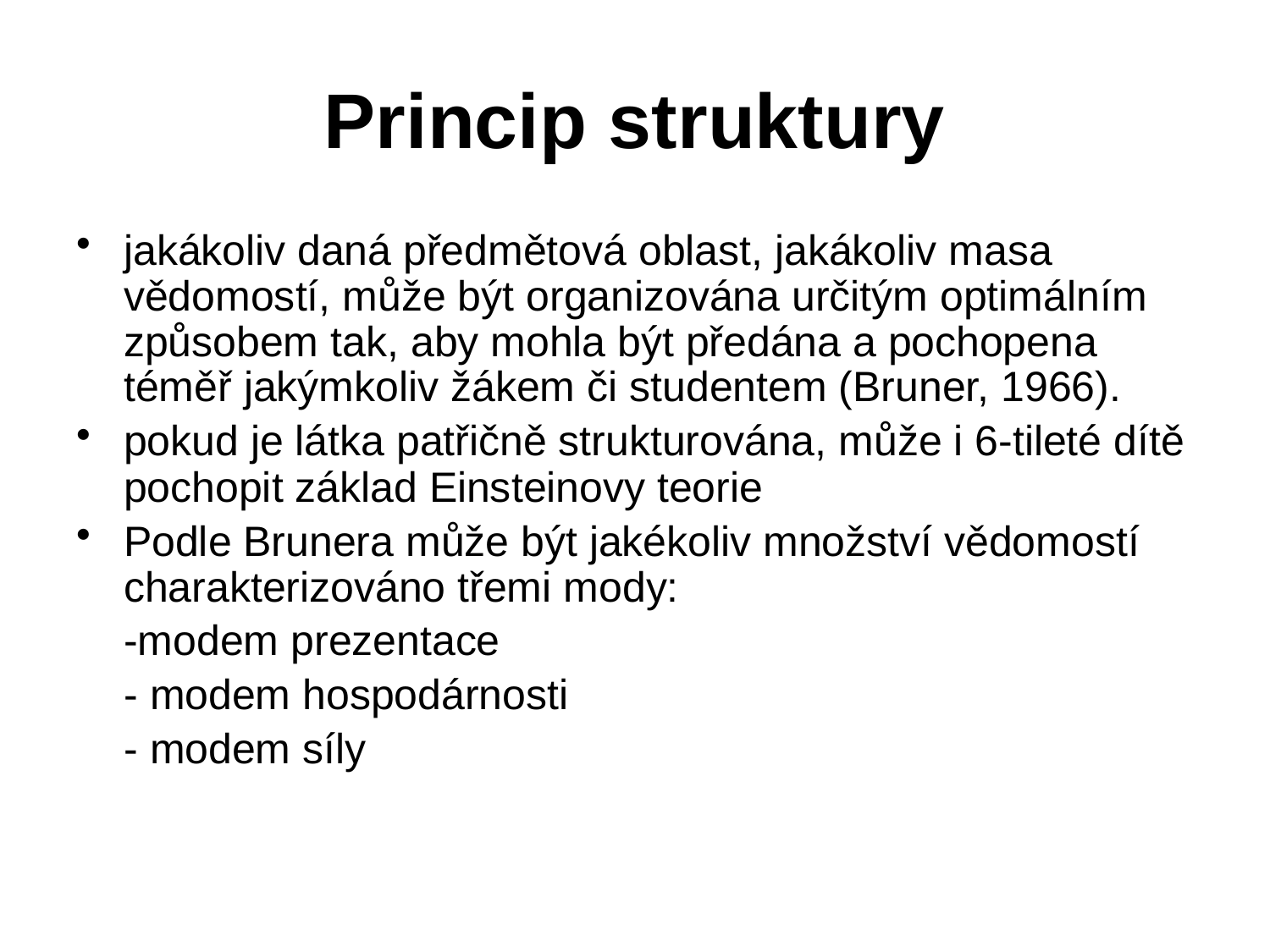

# Princip struktury
jakákoliv daná předmětová oblast, jakákoliv masa vědomostí, může být organizována určitým optimálním způsobem tak, aby mohla být předána a pochopena téměř jakýmkoliv žákem či studentem (Bruner, 1966).
pokud je látka patřičně strukturována, může i 6-tileté dítě pochopit základ Einsteinovy teorie
Podle Brunera může být jakékoliv množství vědomostí charakterizováno třemi mody:
	-modem prezentace
	- modem hospodárnosti
	- modem síly